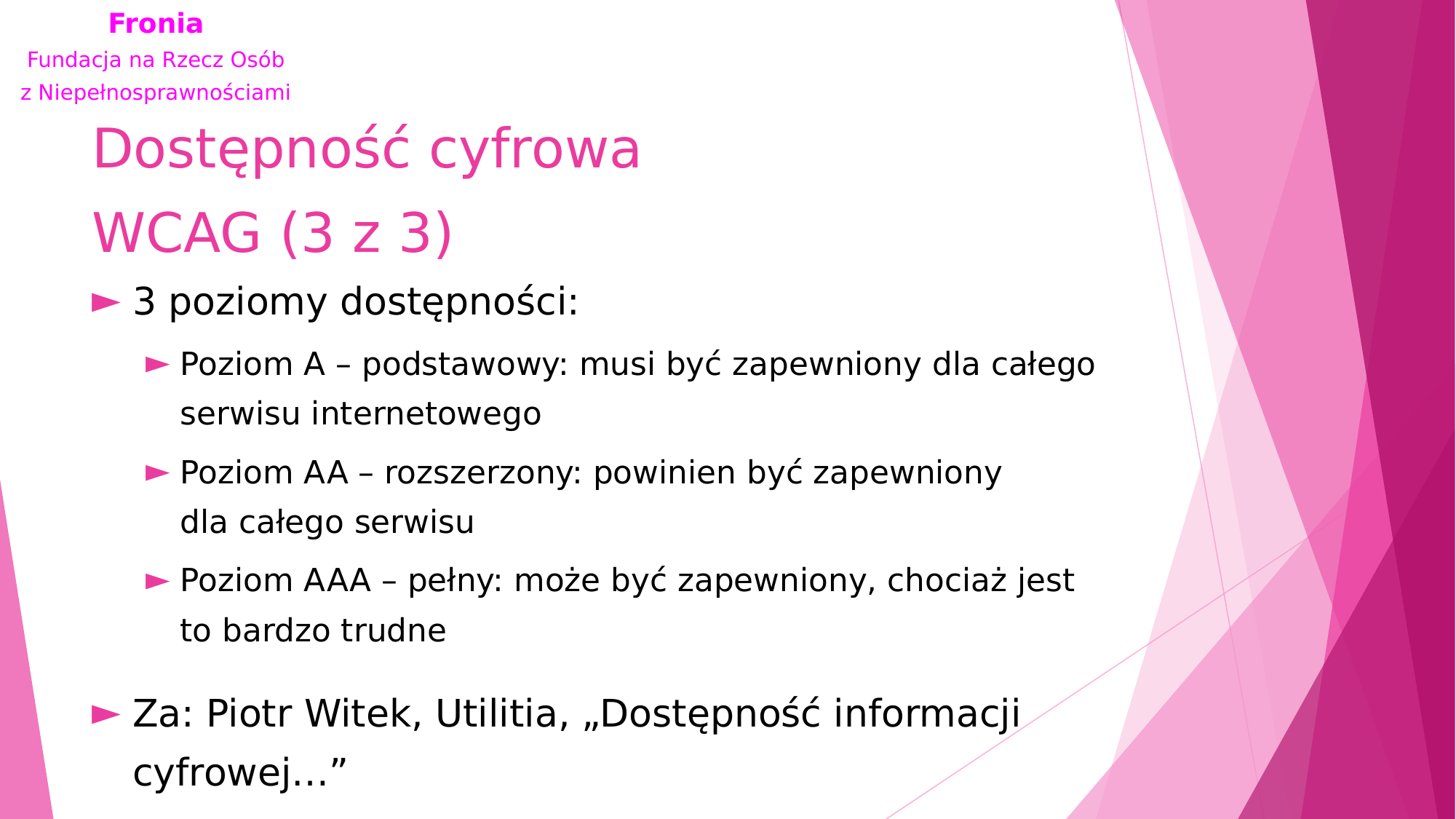

# Dostępność cyfrowa WCAG (3 z 3)
3 poziomy dostępności:
Poziom A – podstawowy: musi być zapewniony dla całego serwisu internetowego
Poziom AA – rozszerzony: powinien być zapewniony dla całego serwisu
Poziom AAA – pełny: może być zapewniony, chociaż jest to bardzo trudne
Za: Piotr Witek, Utilitia, „Dostępność informacji cyfrowej…”